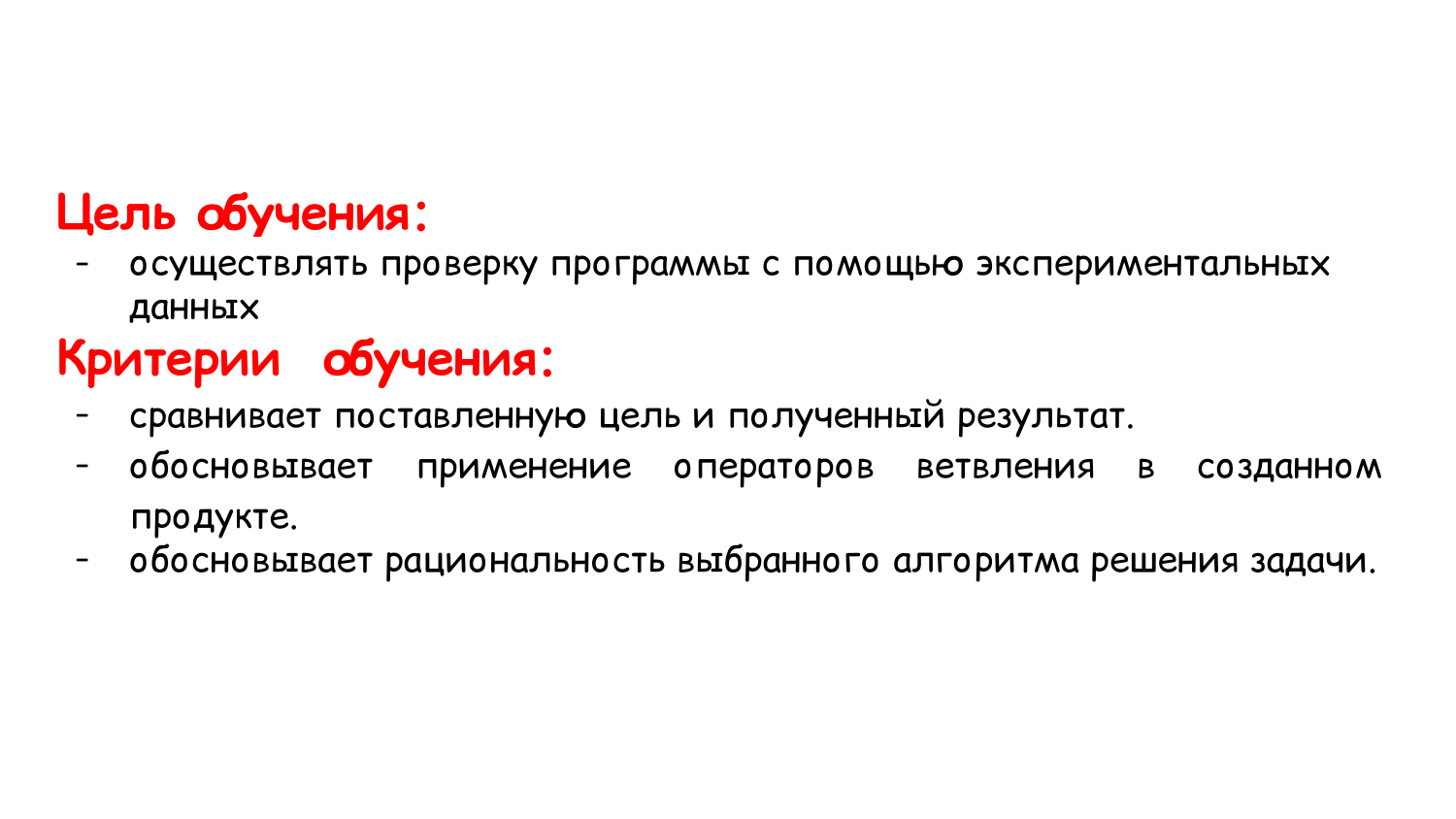

Цель обучения:
осуществлять проверку программы с помощью экспериментальных данных
Критерии  обучения:
сравнивает поставленную цель и полученный результат.
обосновывает применение операторов ветвления в созданном продукте.
обосновывает рациональность выбранного алгоритма решения задачи.